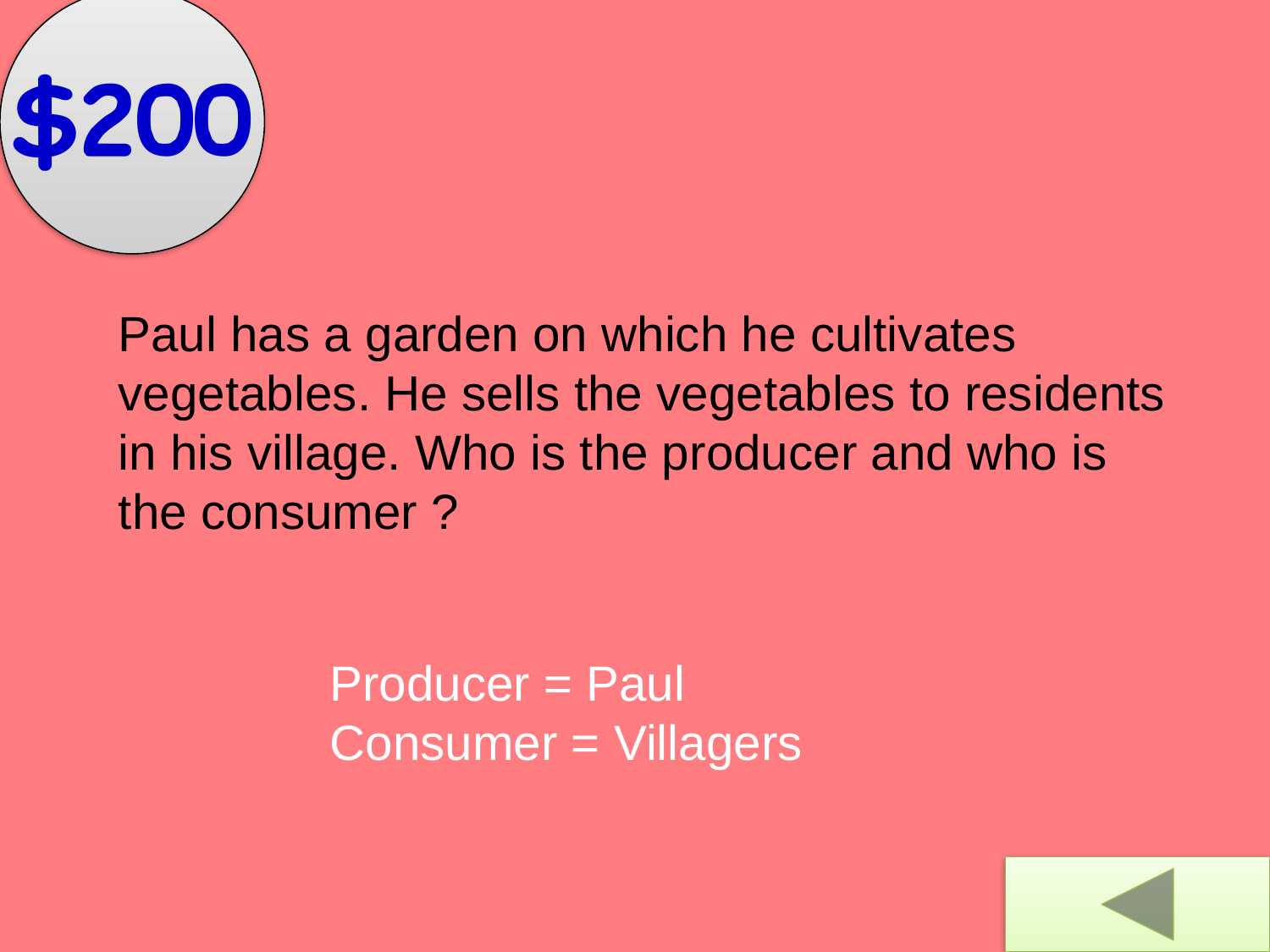

$200
Paul has a garden on which he cultivates vegetables. He sells the vegetables to residents
in his village. Who is the producer and who is the consumer ?
Producer = Paul
Consumer = Villagers